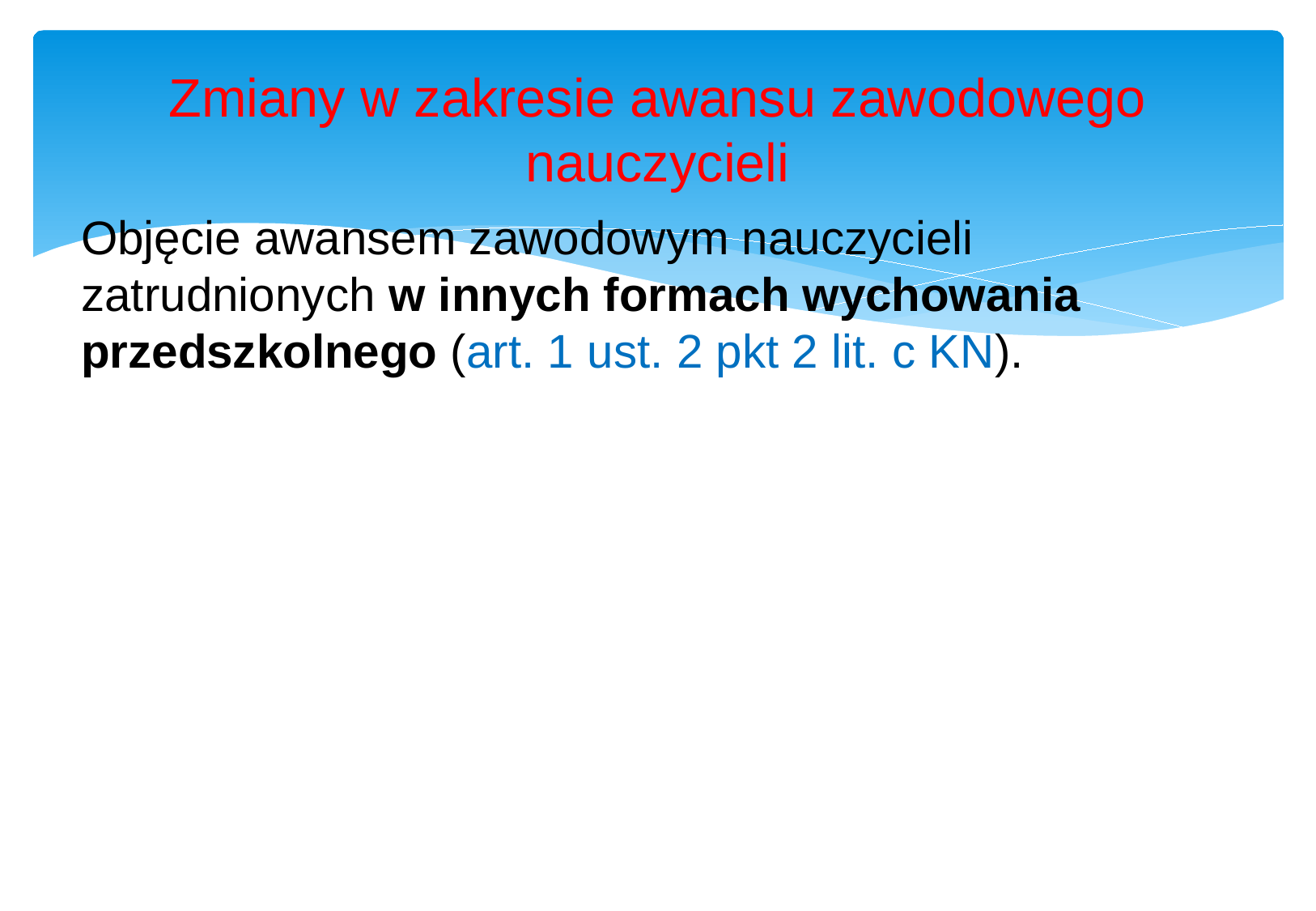

# Zmiany w zakresie awansu zawodowego nauczycieli

Objęcie awansem zawodowym nauczycieli zatrudnionych w innych formach wychowania przedszkolnego (art. 1 ust. 2 pkt 2 lit. c KN).